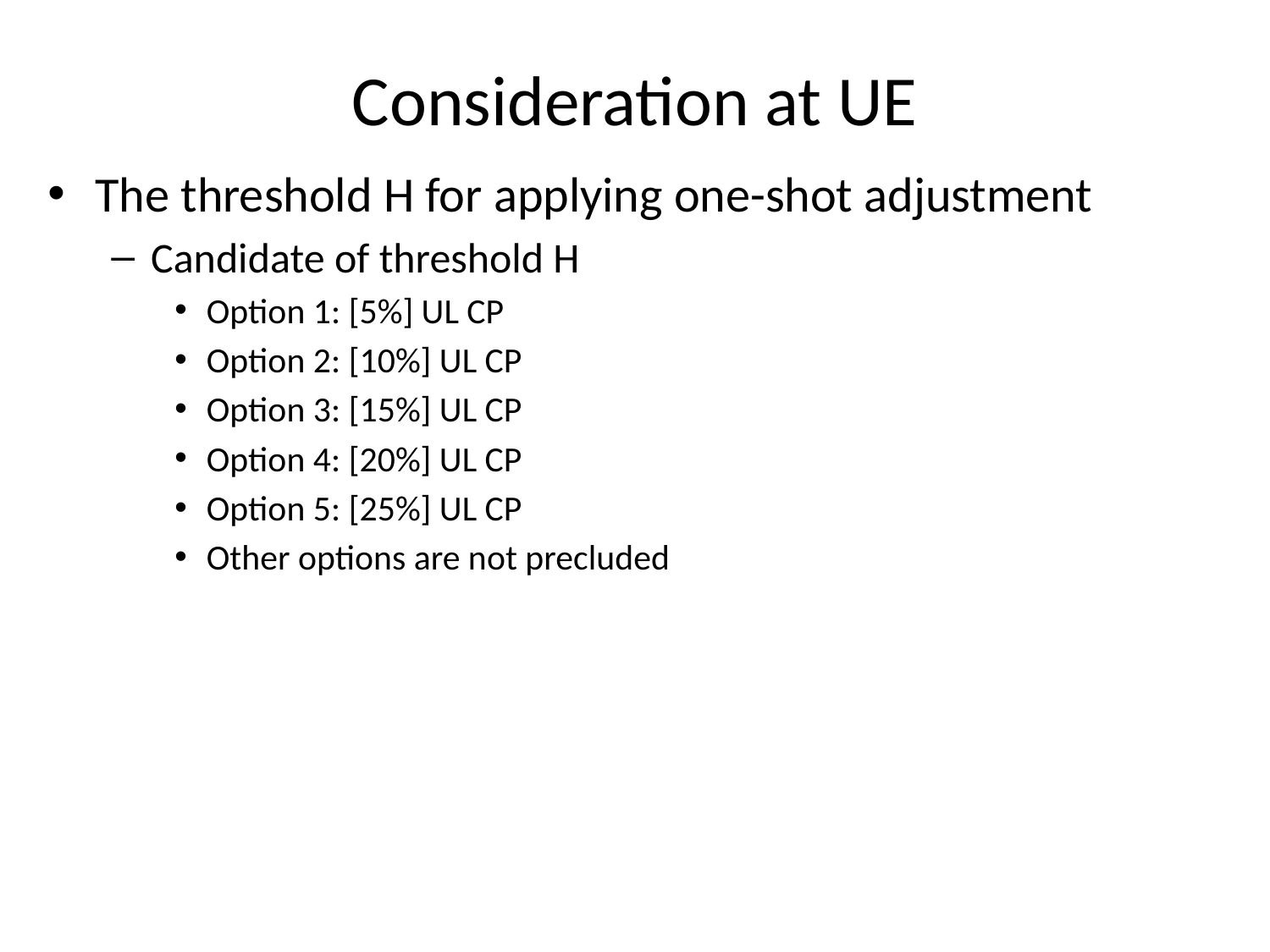

# Consideration at UE
The threshold H for applying one-shot adjustment
Candidate of threshold H
Option 1: [5%] UL CP
Option 2: [10%] UL CP
Option 3: [15%] UL CP
Option 4: [20%] UL CP
Option 5: [25%] UL CP
Other options are not precluded

6